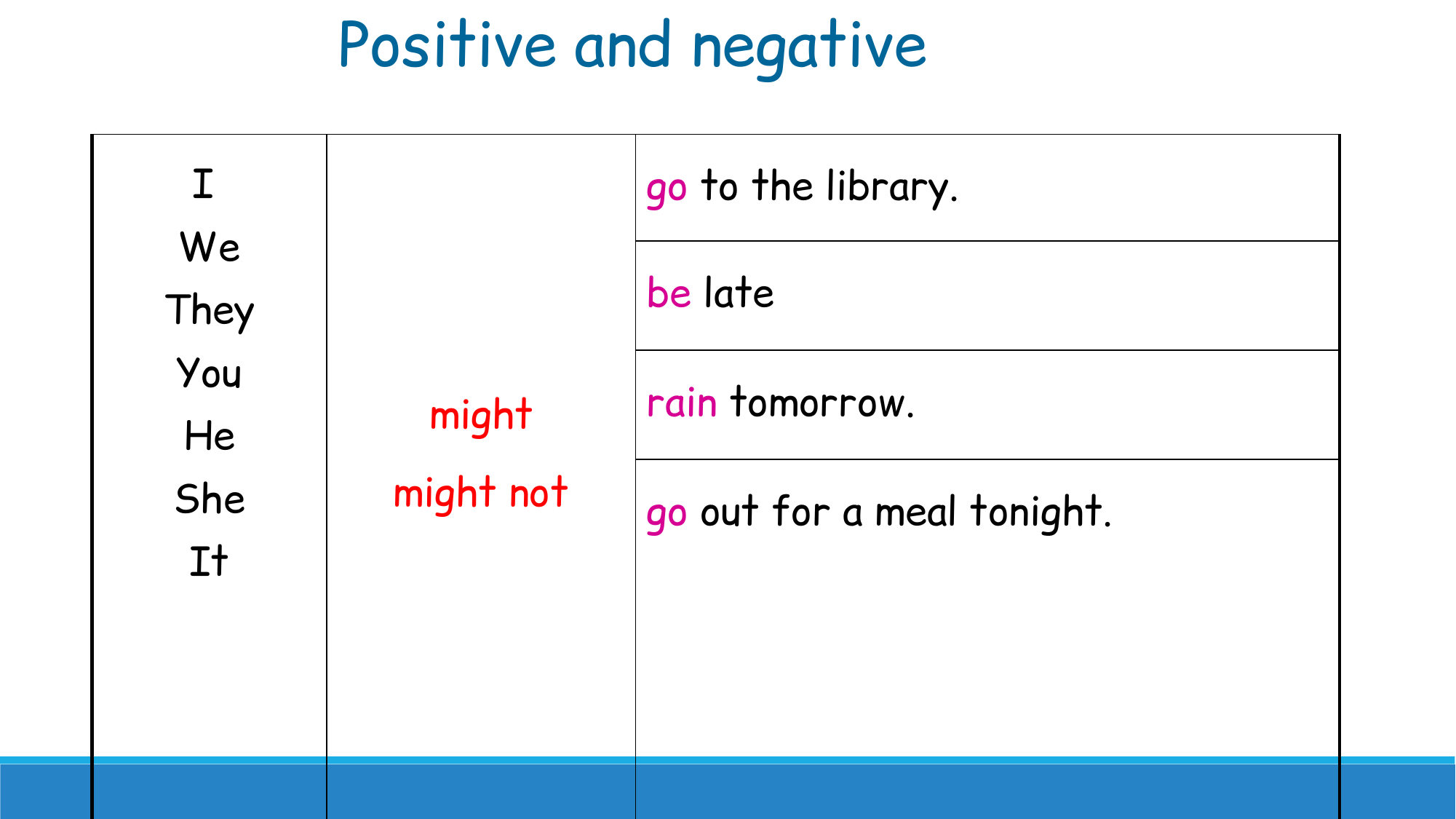

Positive and negative
| I We They You He She It | might might not | go to the library. |
| --- | --- | --- |
|  |  | be late |
|  |  | rain tomorrow. |
|  |  | go out for a meal tonight. |